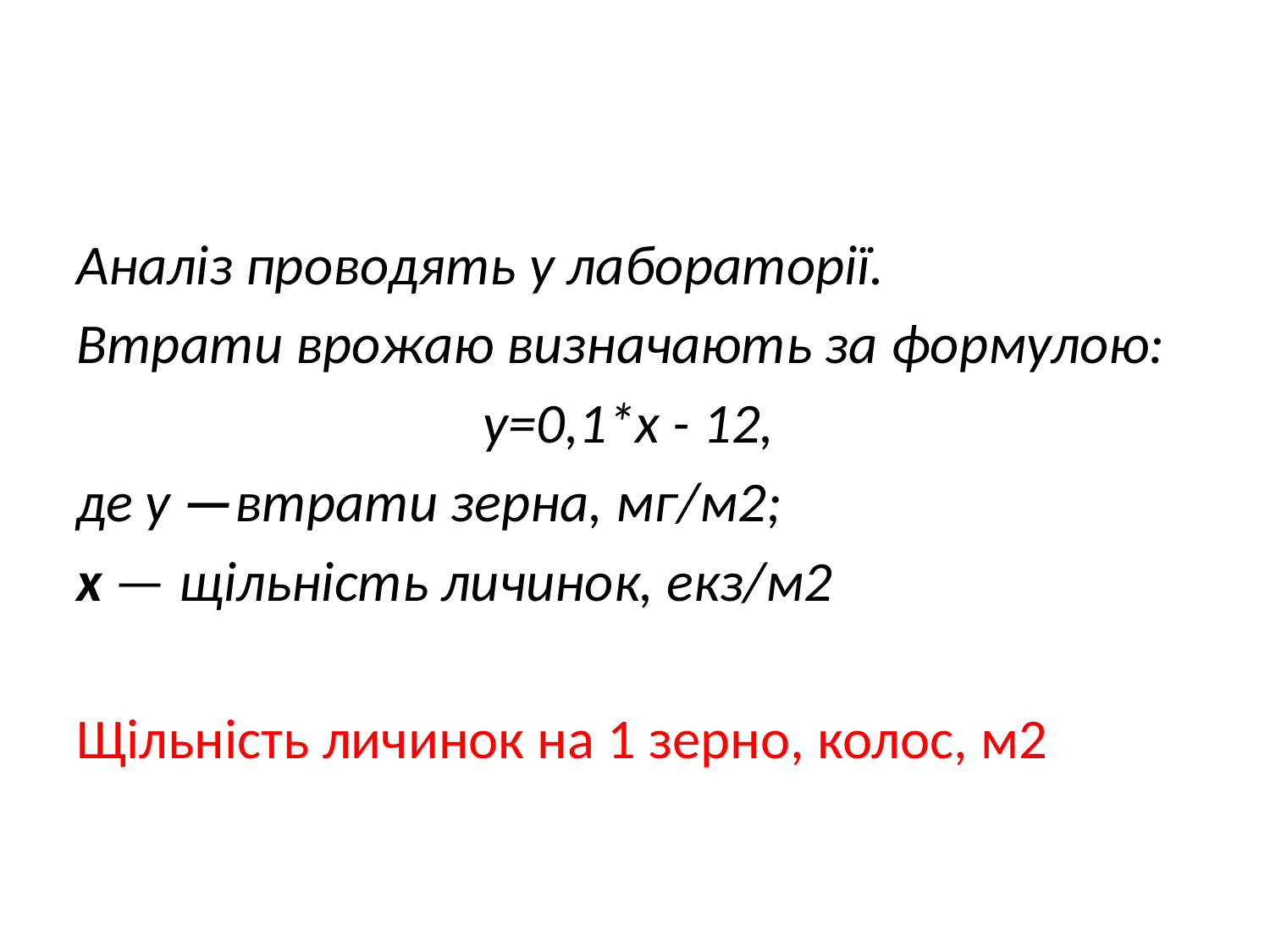

#
Аналіз проводять у лабораторії.
Втрати врожаю визначають за формулою:
у=0,1*х - 12,
де у —втрати зерна, мг/м2;
х — щільність личинок, екз/м2

Щільність личинок на 1 зерно, колос, м2